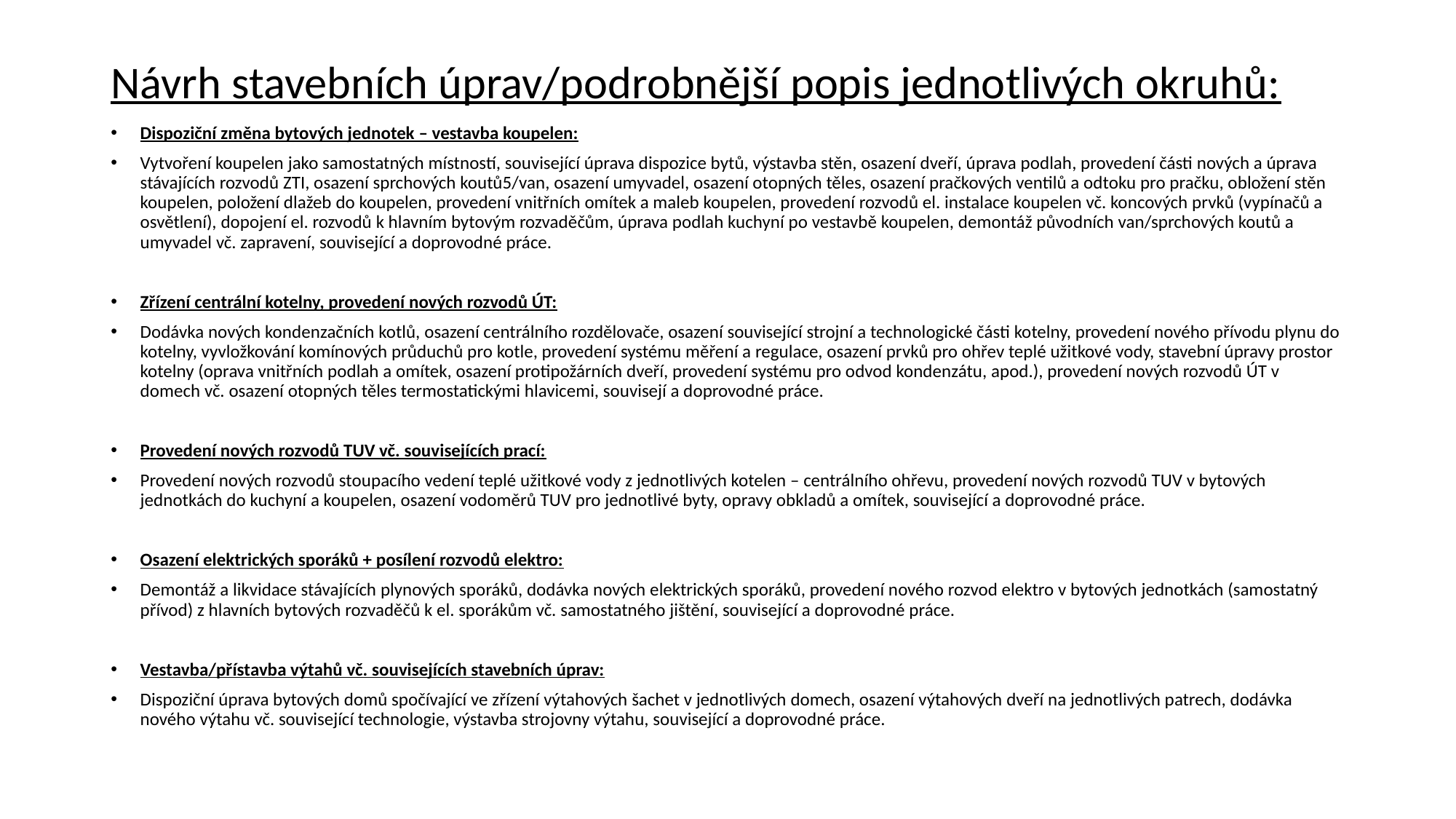

# Návrh stavebních úprav/podrobnější popis jednotlivých okruhů:
Dispoziční změna bytových jednotek – vestavba koupelen:
Vytvoření koupelen jako samostatných místností, související úprava dispozice bytů, výstavba stěn, osazení dveří, úprava podlah, provedení části nových a úprava stávajících rozvodů ZTI, osazení sprchových koutů5/van, osazení umyvadel, osazení otopných těles, osazení pračkových ventilů a odtoku pro pračku, obložení stěn koupelen, položení dlažeb do koupelen, provedení vnitřních omítek a maleb koupelen, provedení rozvodů el. instalace koupelen vč. koncových prvků (vypínačů a osvětlení), dopojení el. rozvodů k hlavním bytovým rozvaděčům, úprava podlah kuchyní po vestavbě koupelen, demontáž původních van/sprchových koutů a umyvadel vč. zapravení, související a doprovodné práce.

Zřízení centrální kotelny, provedení nových rozvodů ÚT:
Dodávka nových kondenzačních kotlů, osazení centrálního rozdělovače, osazení související strojní a technologické části kotelny, provedení nového přívodu plynu do kotelny, vyvložkování komínových průduchů pro kotle, provedení systému měření a regulace, osazení prvků pro ohřev teplé užitkové vody, stavební úpravy prostor kotelny (oprava vnitřních podlah a omítek, osazení protipožárních dveří, provedení systému pro odvod kondenzátu, apod.), provedení nových rozvodů ÚT v domech vč. osazení otopných těles termostatickými hlavicemi, souvisejí a doprovodné práce.

Provedení nových rozvodů TUV vč. souvisejících prací:
Provedení nových rozvodů stoupacího vedení teplé užitkové vody z jednotlivých kotelen – centrálního ohřevu, provedení nových rozvodů TUV v bytových jednotkách do kuchyní a koupelen, osazení vodoměrů TUV pro jednotlivé byty, opravy obkladů a omítek, související a doprovodné práce.

Osazení elektrických sporáků + posílení rozvodů elektro:
Demontáž a likvidace stávajících plynových sporáků, dodávka nových elektrických sporáků, provedení nového rozvod elektro v bytových jednotkách (samostatný přívod) z hlavních bytových rozvaděčů k el. sporákům vč. samostatného jištění, související a doprovodné práce.

Vestavba/přístavba výtahů vč. souvisejících stavebních úprav:
Dispoziční úprava bytových domů spočívající ve zřízení výtahových šachet v jednotlivých domech, osazení výtahových dveří na jednotlivých patrech, dodávka nového výtahu vč. související technologie, výstavba strojovny výtahu, související a doprovodné práce.